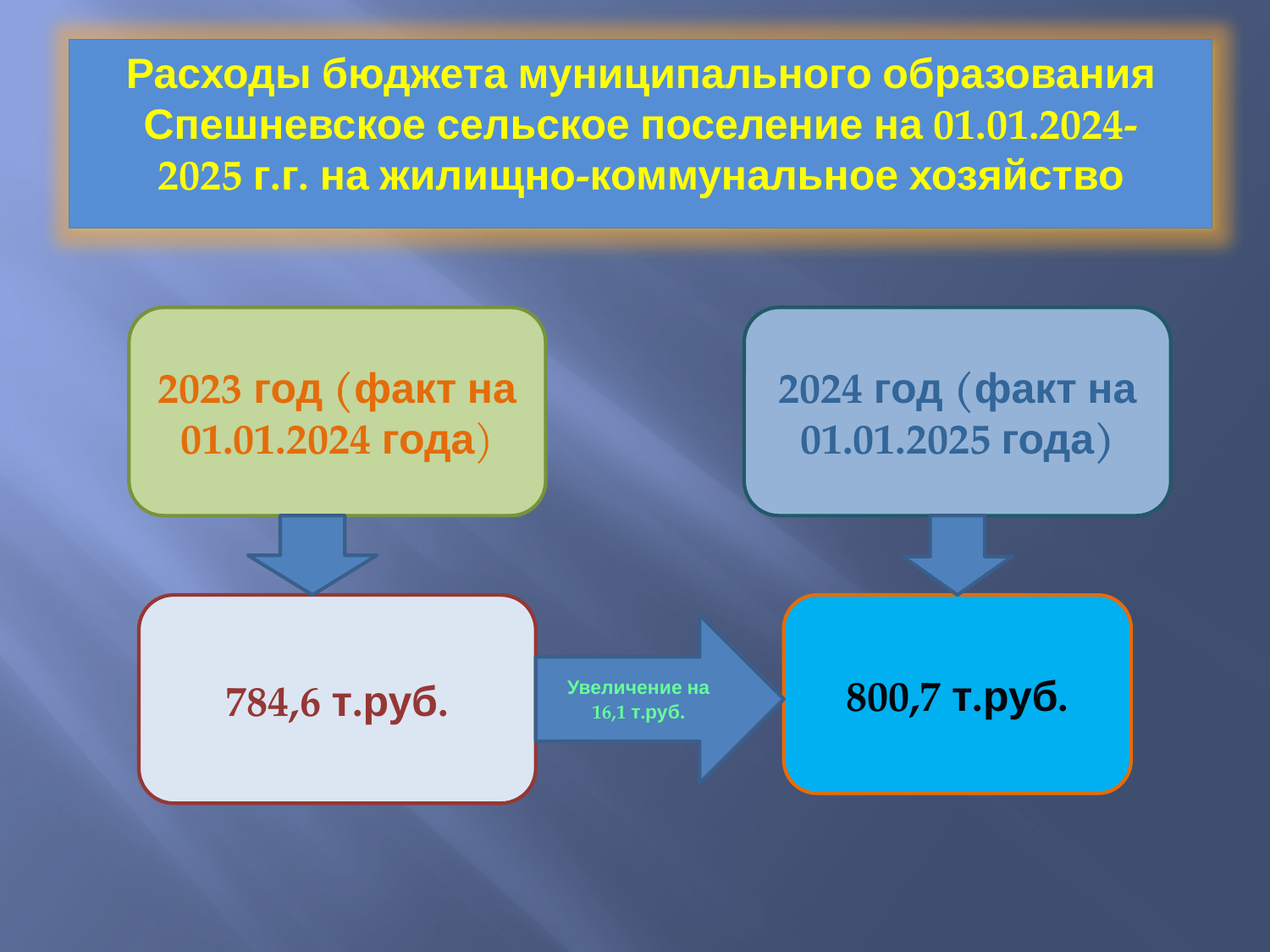

Расходы бюджета муниципального образования Спешневское сельское поселение на 01.01.2024-
2025 г.г. на жилищно-коммунальное хозяйство
2023 год (факт на 01.01.2024 года)
2024 год (факт на 01.01.2025 года)

784,6 т.руб.
800,7 т.руб.
Увеличение на 16,1 т.руб.